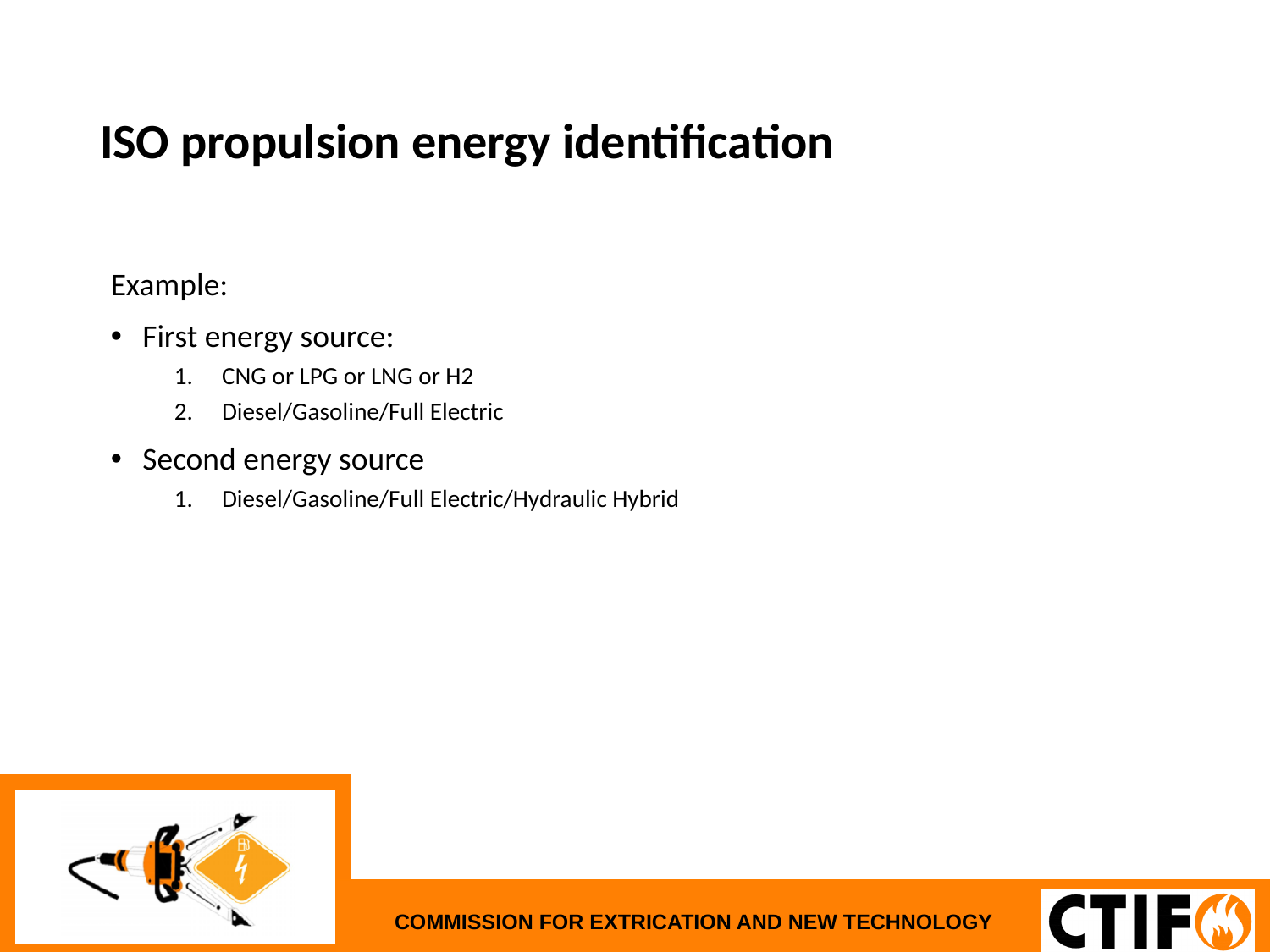

# ISO propulsion energy identification
Example:
First energy source:
CNG or LPG or LNG or H2
Diesel/Gasoline/Full Electric
Second energy source
Diesel/Gasoline/Full Electric/Hydraulic Hybrid